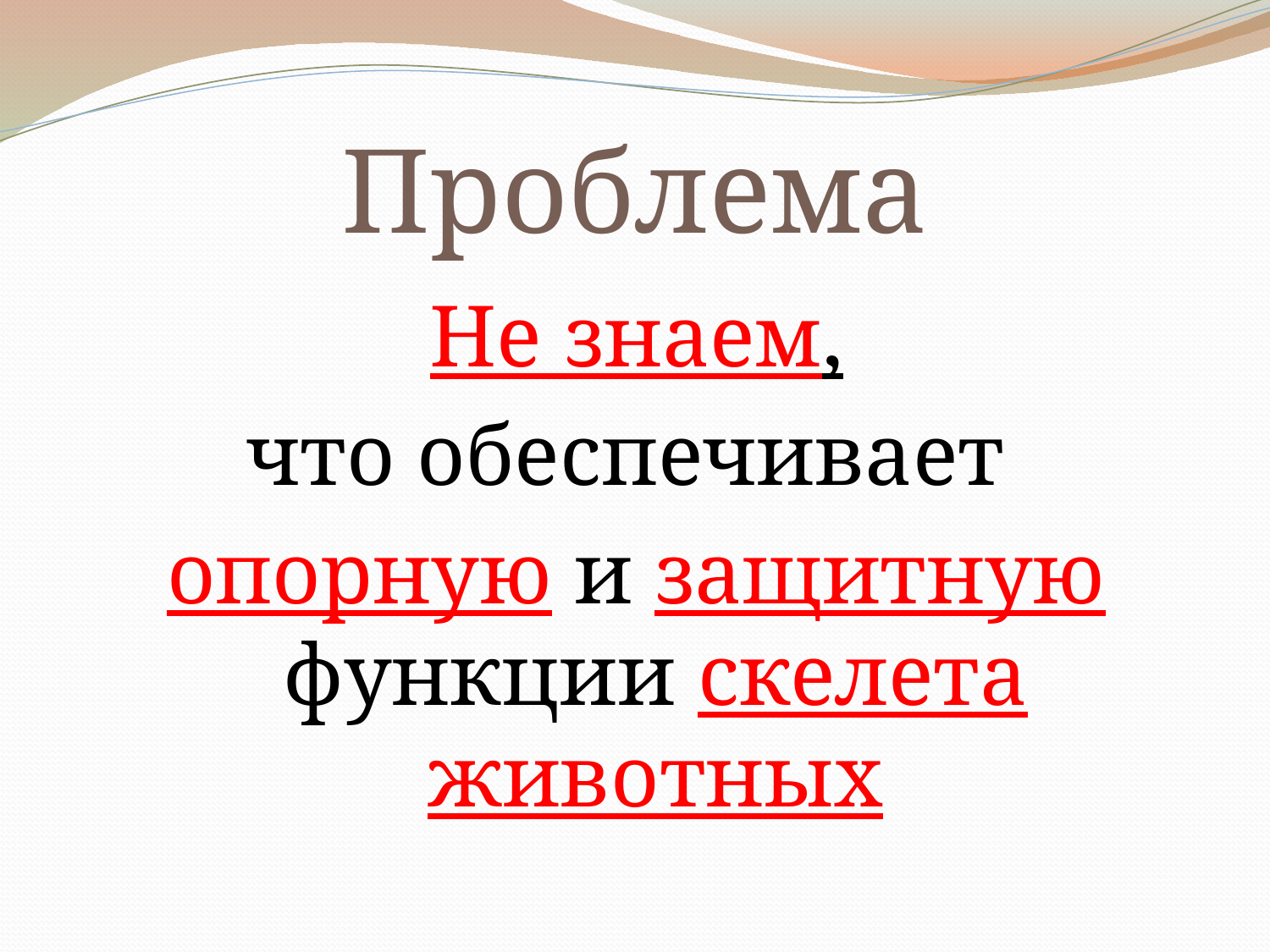

# Проблема
Не знаем,
что обеспечивает
опорную и защитную функции скелета животных